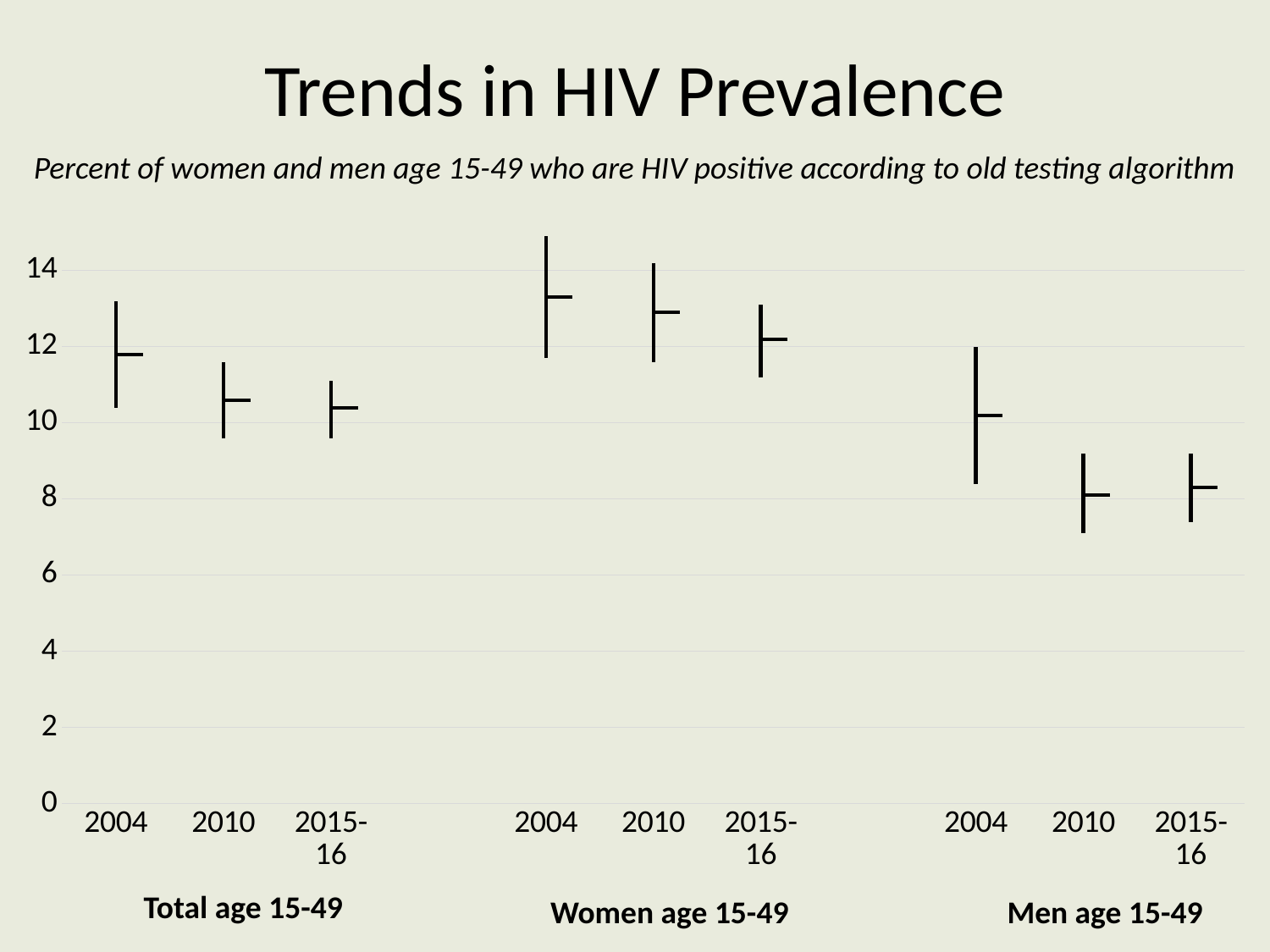

# Trends in HIV Prevalence
Percent of women and men age 15-49 who are HIV positive according to old testing algorithm

[unsupported chart]

Total age 15-49
Women age 15-49
Men age 15-49